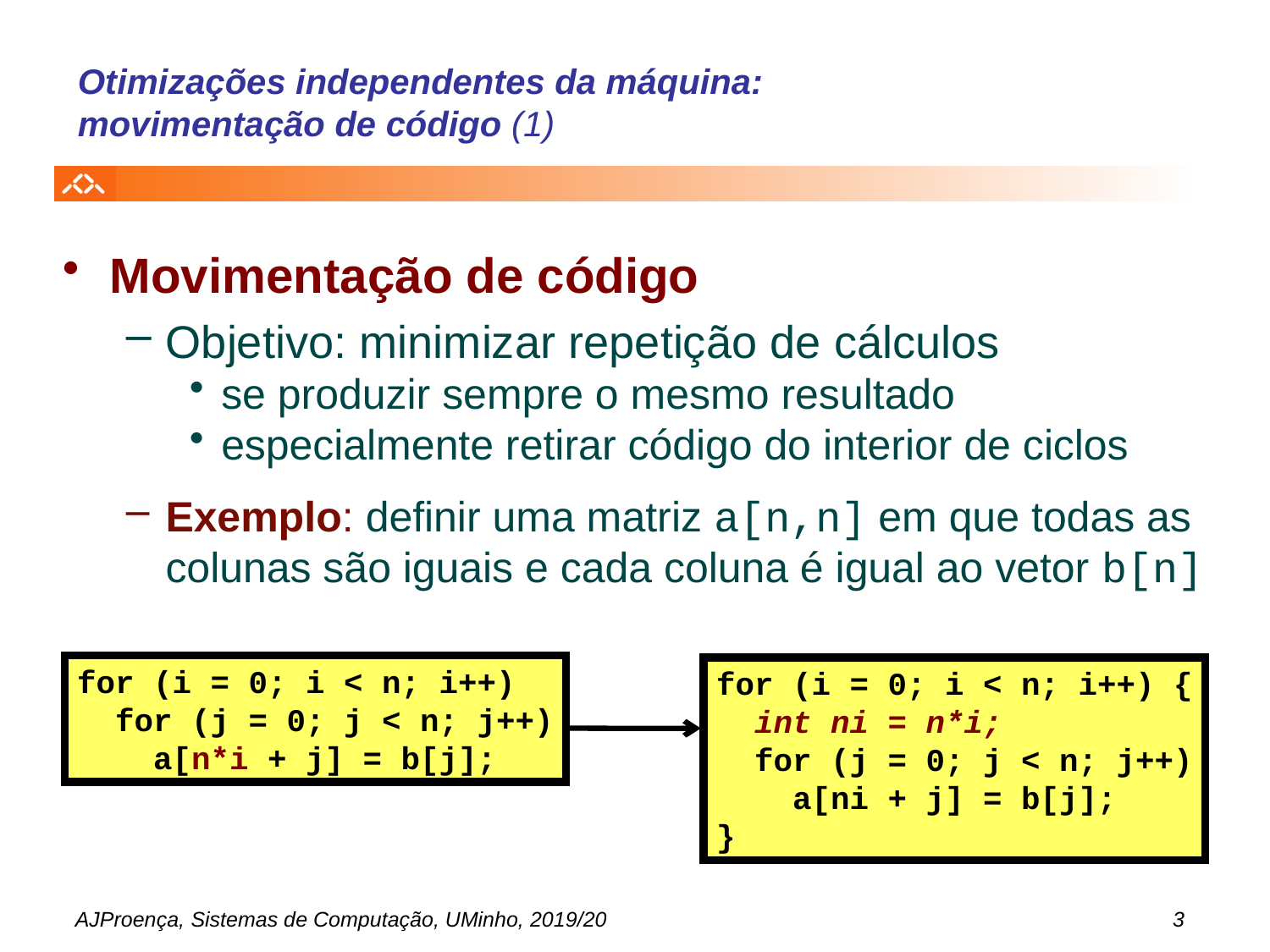

# Otimizações independentes da máquina: movimentação de código (1)

Movimentação de código
Objetivo: minimizar repetição de cálculos
se produzir sempre o mesmo resultado
especialmente retirar código do interior de ciclos
Exemplo: definir uma matriz a[n,n] em que todas as colunas são iguais e cada coluna é igual ao vetor b[n]

for (i = 0; i < n; i++)
  for (j = 0; j < n; j++)
    a[n*i + j] = b[j];
for (i = 0; i < n; i++) {
  int ni = n*i;
  for (j = 0; j < n; j++)
    a[ni + j] = b[j];
}